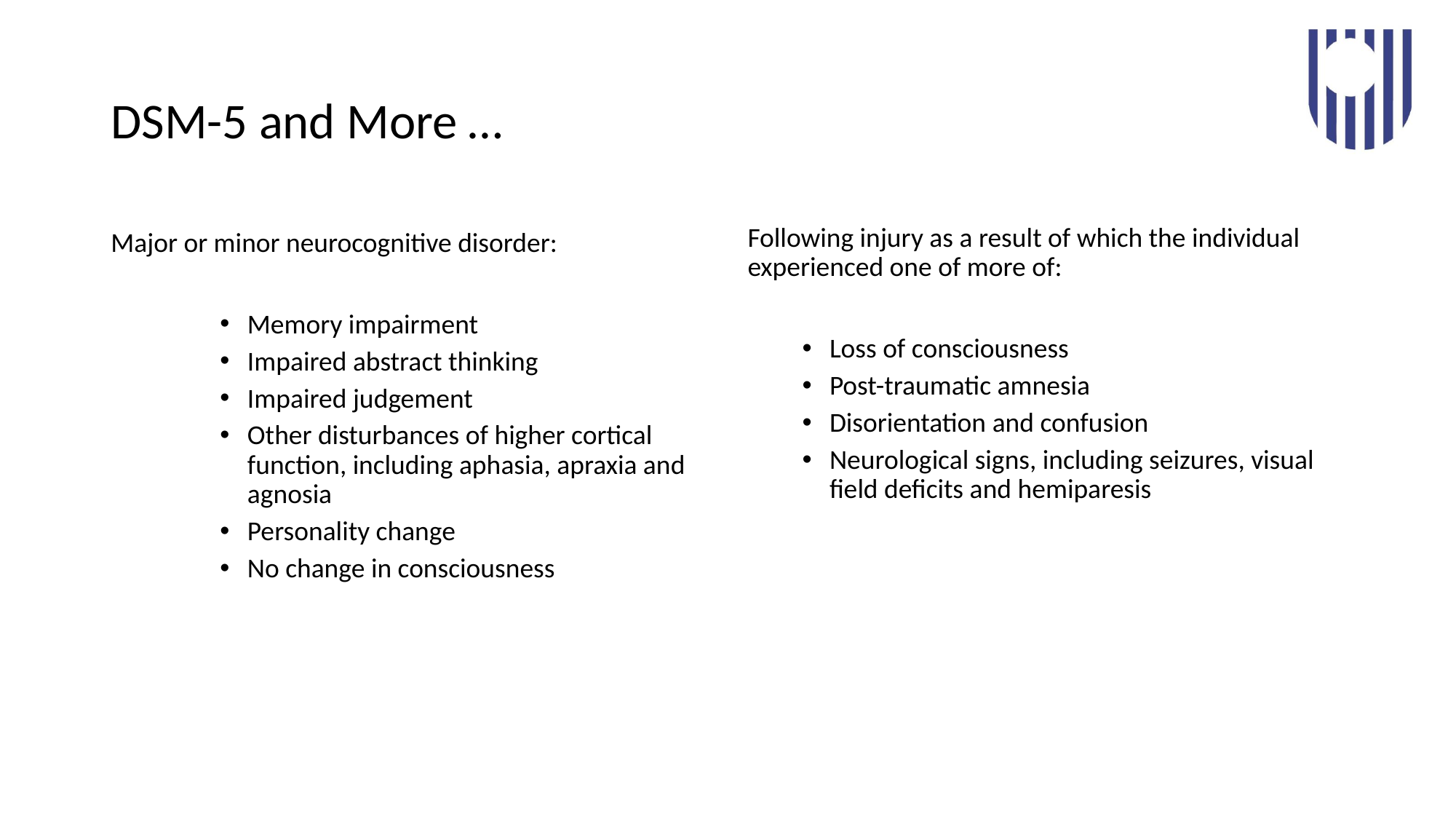

# DSM-5 and More …

Major or minor neurocognitive disorder:

Memory impairment
Impaired abstract thinking
Impaired judgement
Other disturbances of higher cortical function, including aphasia, apraxia and agnosia
Personality change
No change in consciousness

Following injury as a result of which the individual experienced one of more of:

Loss of consciousness
Post-traumatic amnesia
Disorientation and confusion
Neurological signs, including seizures, visual field deficits and hemiparesis